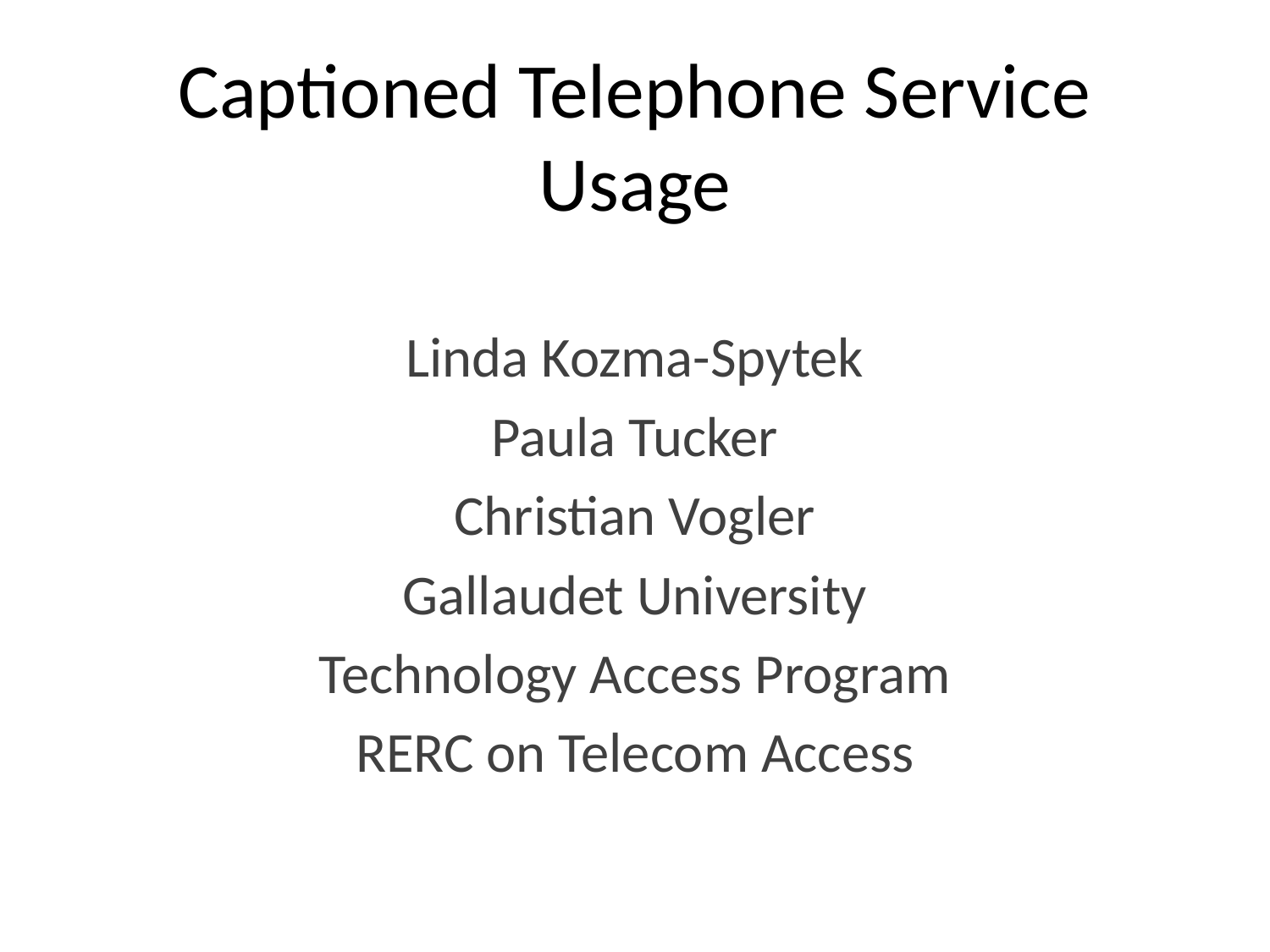

# Captioned Telephone Service Usage

Linda Kozma-Spytek
Paula Tucker
Christian Vogler
Gallaudet University
Technology Access Program
RERC on Telecom Access